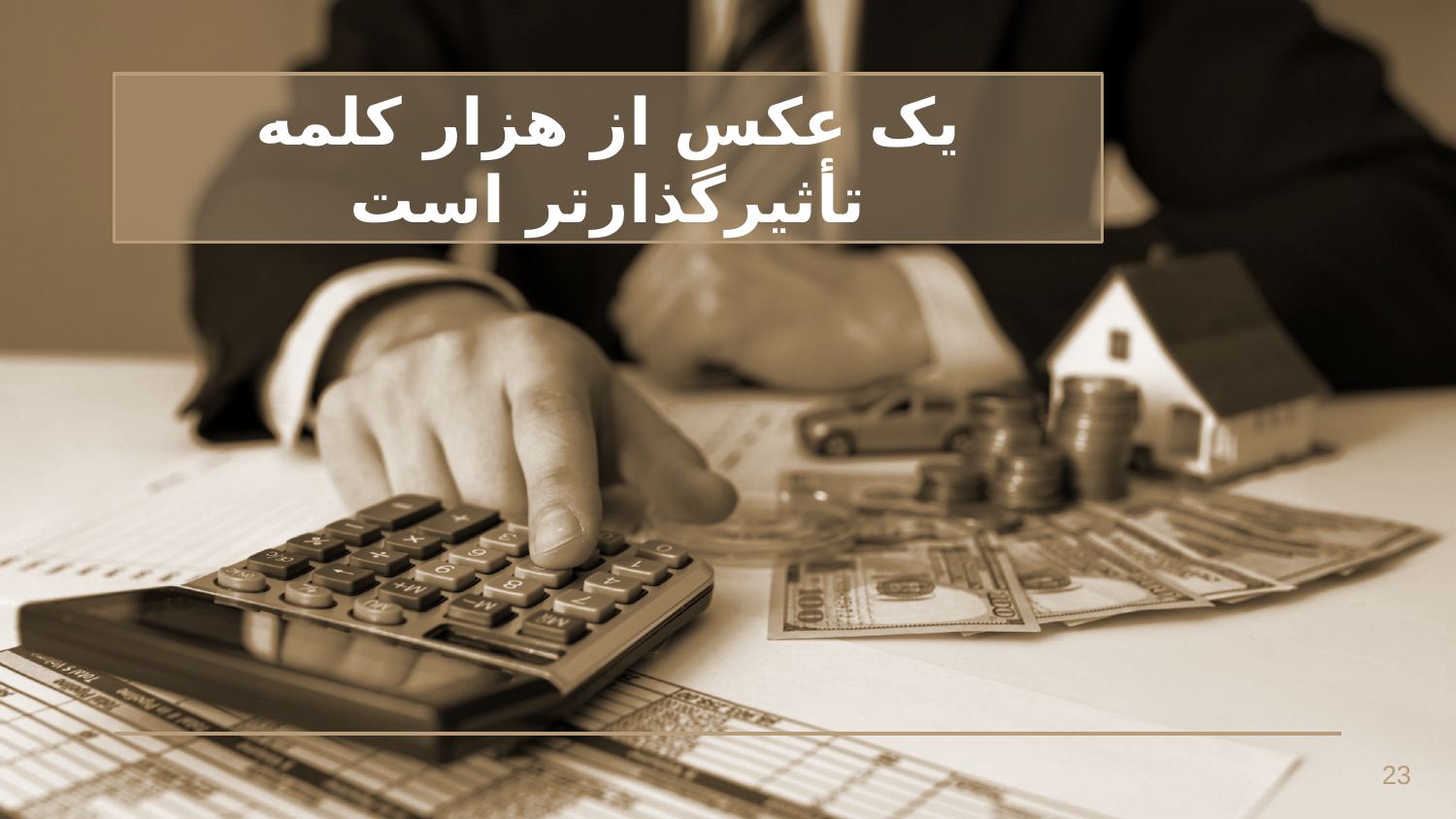

# یک عکس از هزار کلمه تأثیرگذارتر است
23